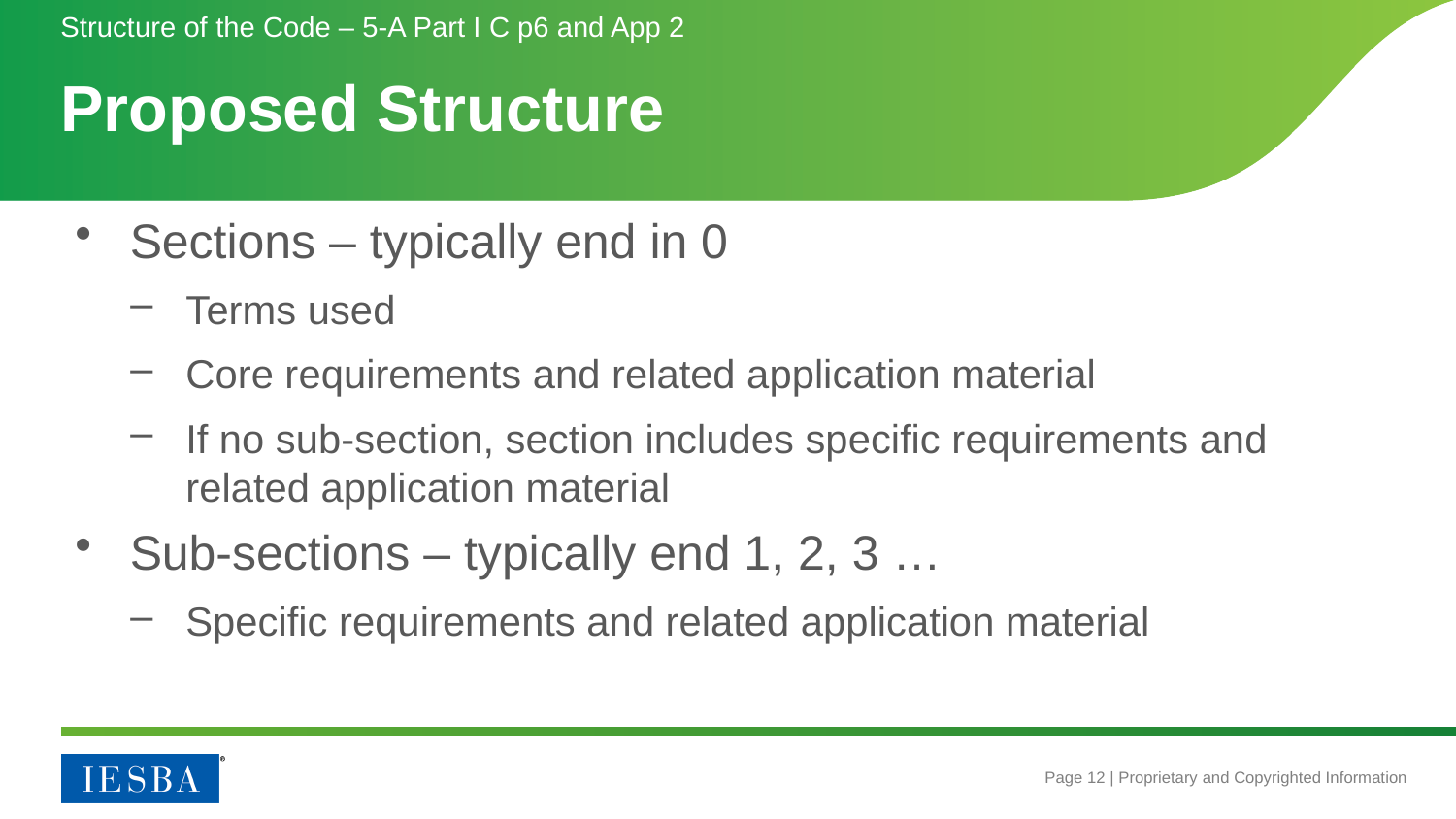

Structure of the Code – 5-A Part I C p6 and App 2

# Proposed Structure
Sections – typically end in 0
Terms used
Core requirements and related application material
If no sub-section, section includes specific requirements and related application material
Sub-sections – typically end 1, 2, 3 …
Specific requirements and related application material